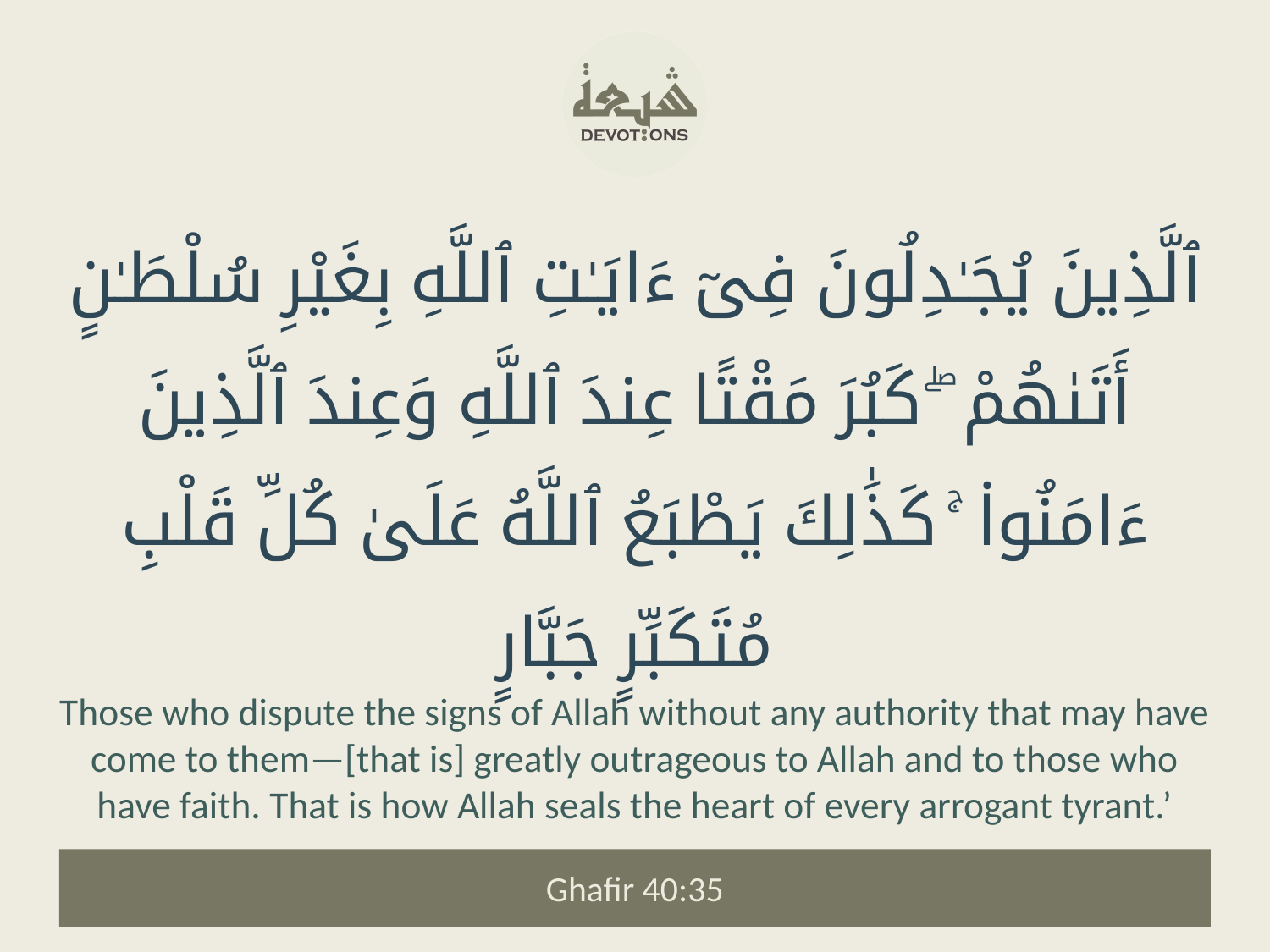

ٱلَّذِينَ يُجَـٰدِلُونَ فِىٓ ءَايَـٰتِ ٱللَّهِ بِغَيْرِ سُلْطَـٰنٍ أَتَىٰهُمْ ۖ كَبُرَ مَقْتًا عِندَ ٱللَّهِ وَعِندَ ٱلَّذِينَ ءَامَنُوا۟ ۚ كَذَٰلِكَ يَطْبَعُ ٱللَّهُ عَلَىٰ كُلِّ قَلْبِ مُتَكَبِّرٍ جَبَّارٍ
Those who dispute the signs of Allah without any authority that may have come to them—[that is] greatly outrageous to Allah and to those who have faith. That is how Allah seals the heart of every arrogant tyrant.’
Ghafir 40:35